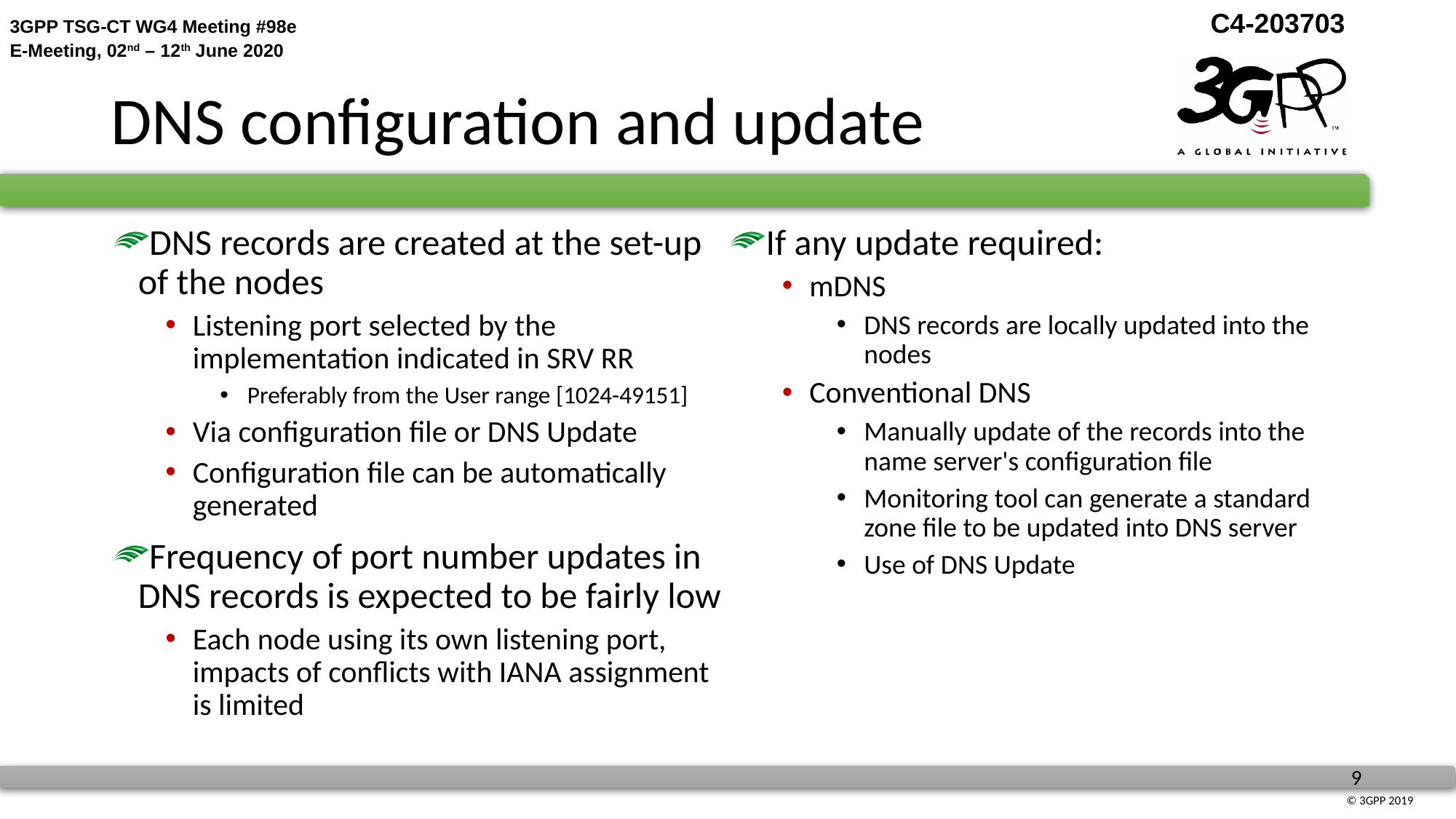

# DNS configuration and update
DNS records are created at the set-up of the nodes
Listening port selected by the implementation indicated in SRV RR
Preferably from the User range [1024-49151]
Via configuration file or DNS Update
Configuration file can be automatically generated
Frequency of port number updates in DNS records is expected to be fairly low
Each node using its own listening port, impacts of conflicts with IANA assignment is limited
If any update required:
mDNS
DNS records are locally updated into the nodes
Conventional DNS
Manually update of the records into the name server's configuration file
Monitoring tool can generate a standard zone file to be updated into DNS server
Use of DNS Update